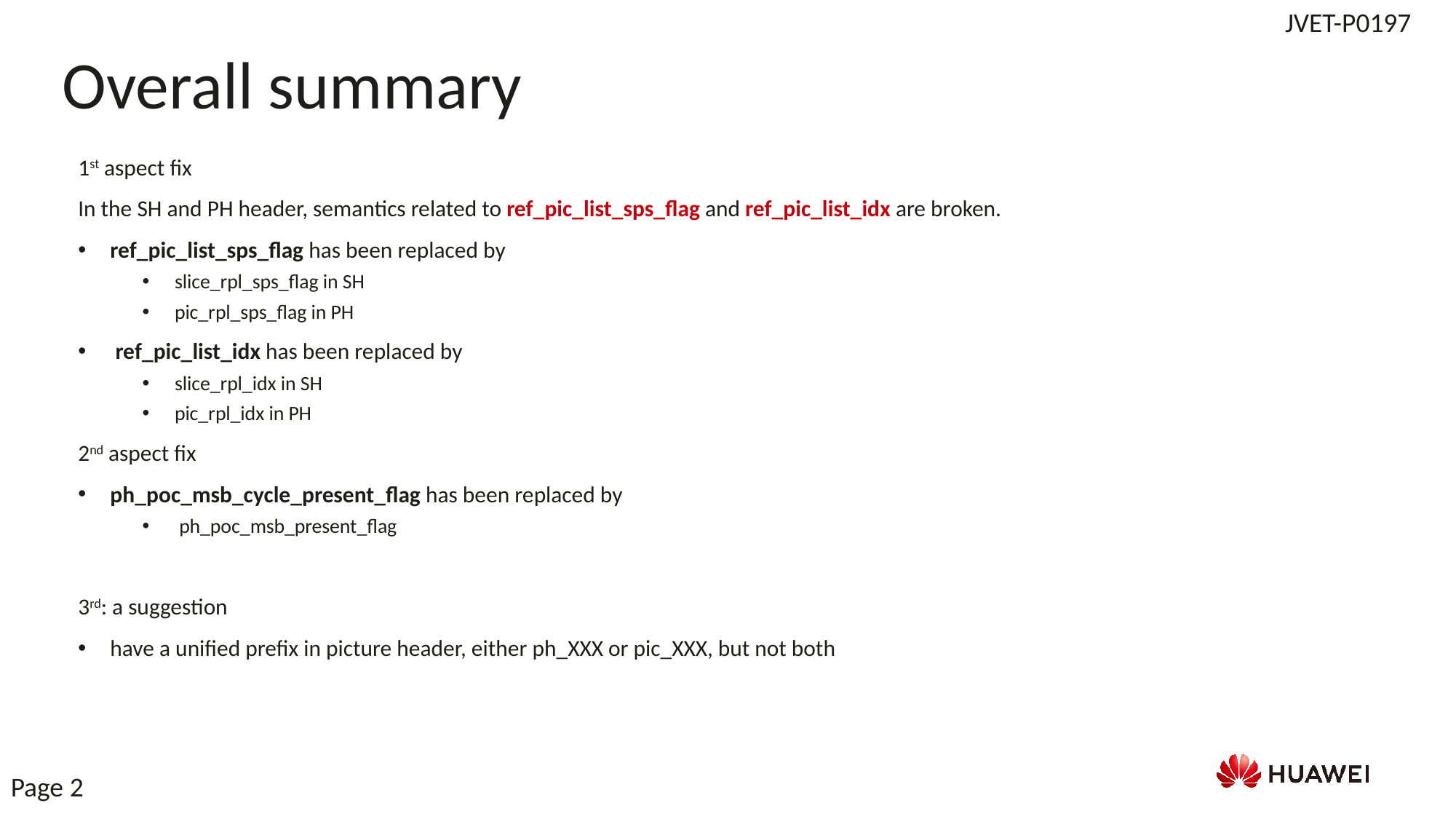

Overall summary
1st aspect fix
In the SH and PH header, semantics related to ref_pic_list_sps_flag and ref_pic_list_idx are broken.
ref_pic_list_sps_flag has been replaced by
slice_rpl_sps_flag in SH
pic_rpl_sps_flag in PH
 ref_pic_list_idx has been replaced by
slice_rpl_idx in SH
pic_rpl_idx in PH
2nd aspect fix
ph_poc_msb_cycle_present_flag has been replaced by
 ph_poc_msb_present_flag

3rd: a suggestion
have a unified prefix in picture header, either ph_XXX or pic_XXX, but not both

Page 2